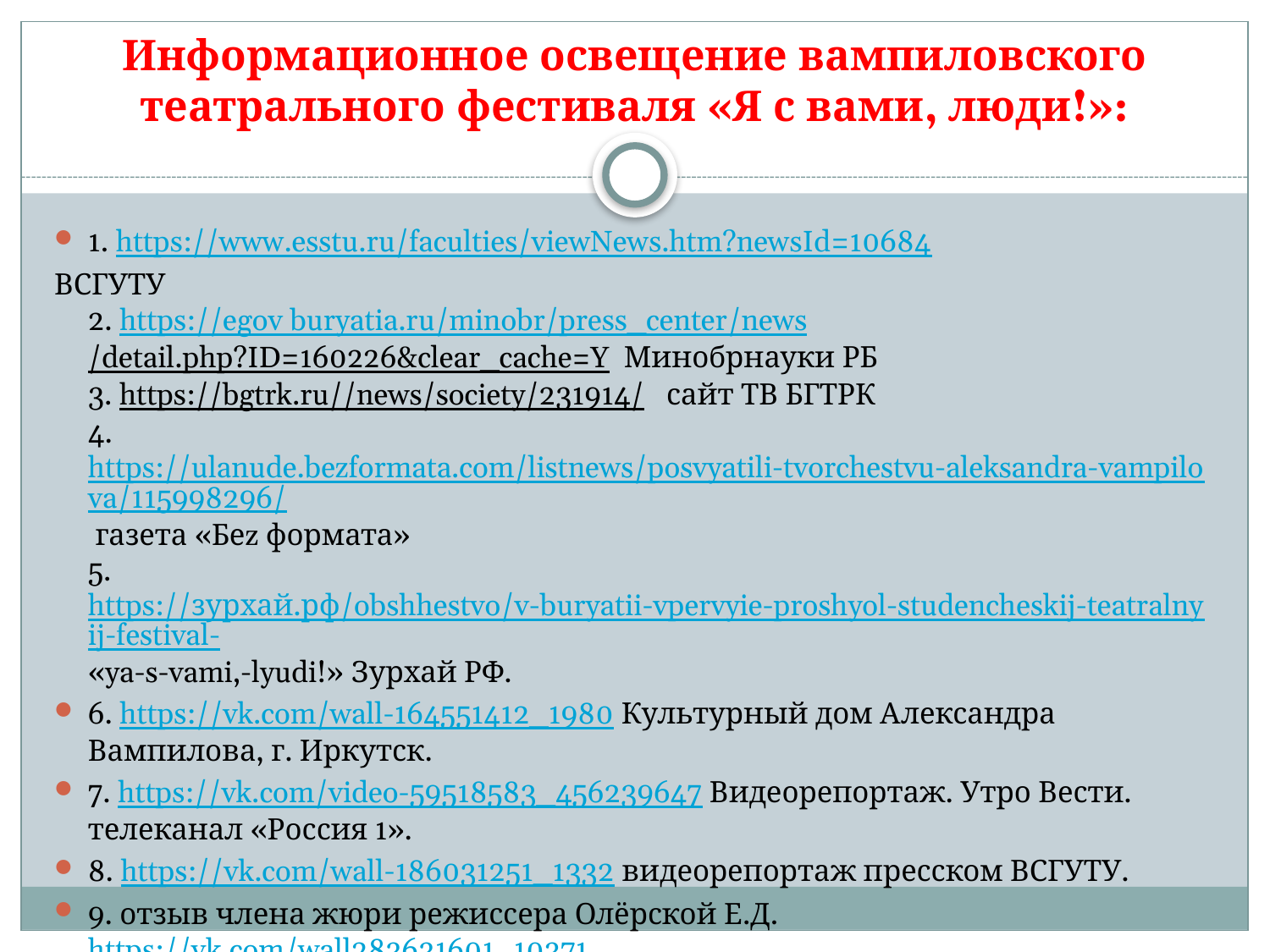

# Информационное освещение вампиловского театрального фестиваля «Я с вами, люди!»:
1. https://www.esstu.ru/faculties/viewNews.htm?newsId=10684
ВСГУТУ
2. https://egov buryatia.ru/minobr/press_center/news/detail.php?ID=160226&clear_cache=Y  Минобрнауки РБ
3. https://bgtrk.ru//news/society/231914/   сайт ТВ БГТРК
4. https://ulanude.bezformata.com/listnews/posvyatili-tvorchestvu-aleksandra-vampilova/115998296/ газета «Беz формата»
5. https://зурхай.рф/obshhestvo/v-buryatii-vpervyie-proshyol-studencheskij-teatralnyij-festival-«ya-s-vami,-lyudi!» Зурхай РФ.
6. https://vk.com/wall-164551412_1980 Культурный дом Александра Вампилова, г. Иркутск.
7. https://vk.com/video-59518583_456239647 Видеорепортаж. Утро Вести. телеканал «Россия 1».
8. https://vk.com/wall-186031251_1332 видеорепортаж пресском ВСГУТУ.
9. отзыв члена жюри режиссера Олёрской Е.Д. https://vk.com/wall283631601_10371